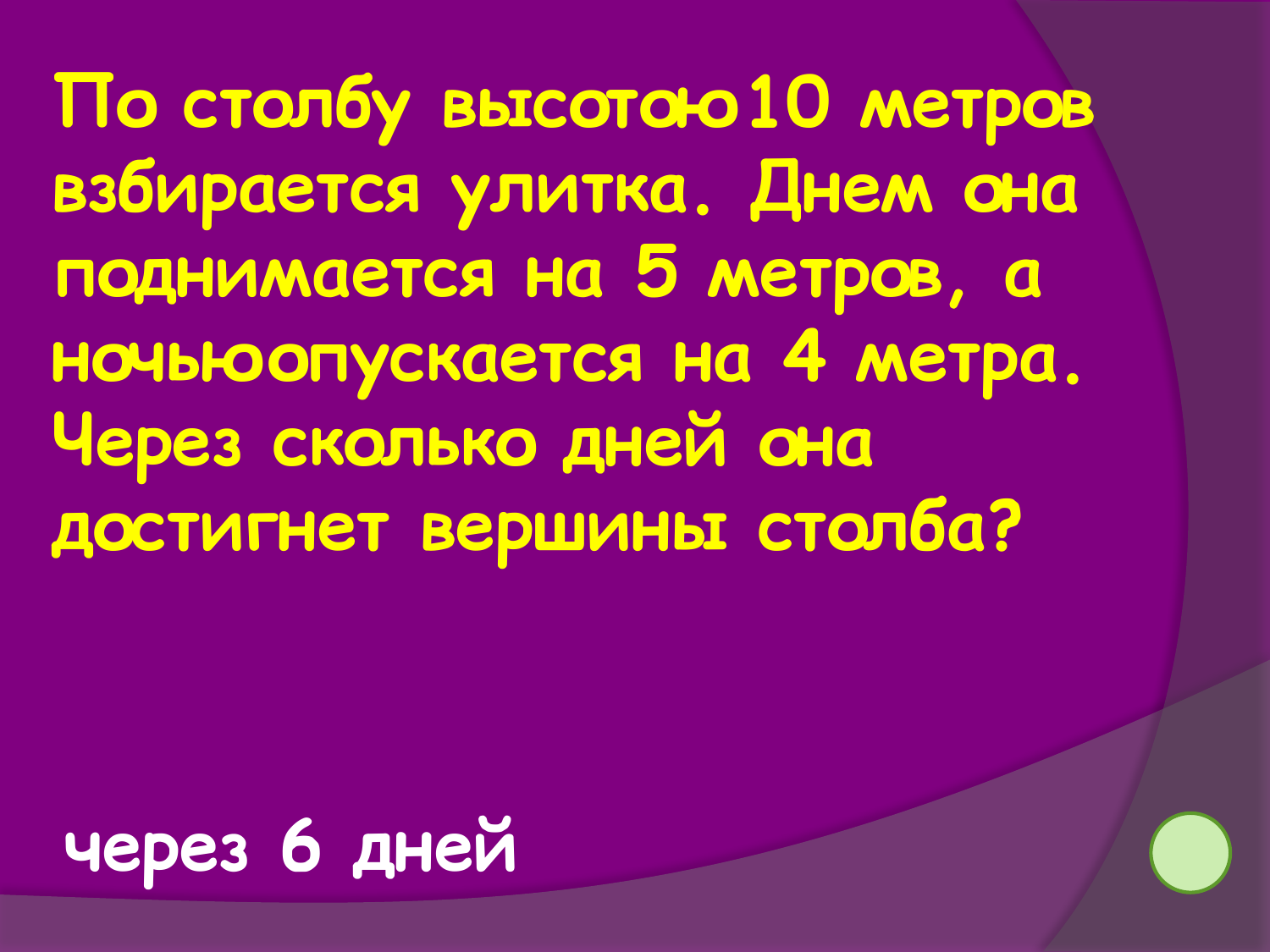

По столбу высотою 10 метров взбирается улитка. Днем она поднимается на 5 метров, а ночью опускается на 4 метра. Через сколько дней она достигнет вершины столба?
через 6 дней